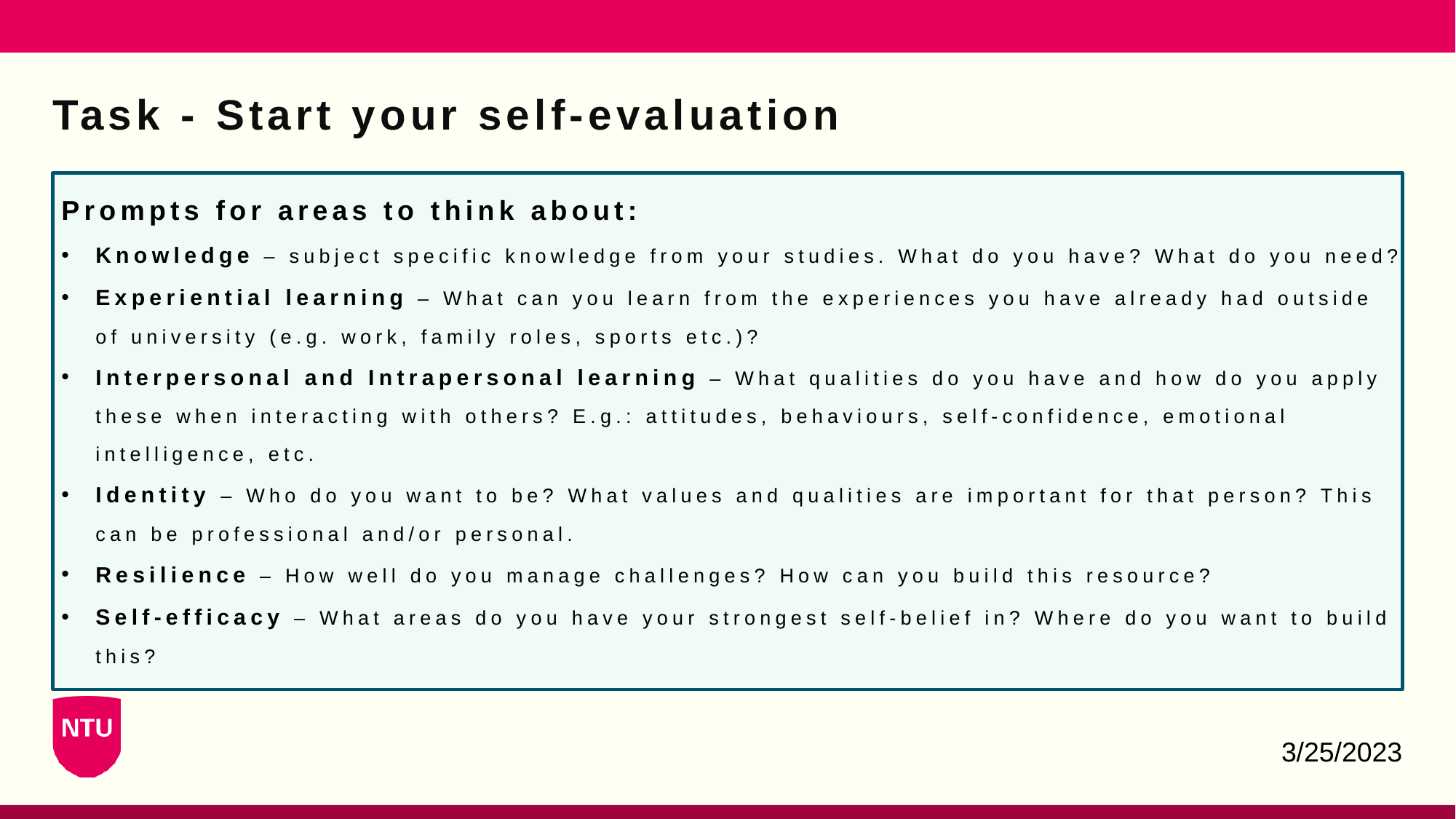

# Task - Start your self-evaluation
Prompts for areas to think about:
Knowledge – subject specific knowledge from your studies. What do you have? What do you need?
Experiential learning – What can you learn from the experiences you have already had outside of university (e.g. work, family roles, sports etc.)?
Interpersonal and Intrapersonal learning – What qualities do you have and how do you apply these when interacting with others? E.g.: attitudes, behaviours, self-confidence, emotional intelligence, etc.
Identity – Who do you want to be? What values and qualities are important for that person? This can be professional and/or personal.
Resilience – How well do you manage challenges? How can you build this resource?
Self-efficacy – What areas do you have your strongest self-belief in? Where do you want to build this?
3/25/2023